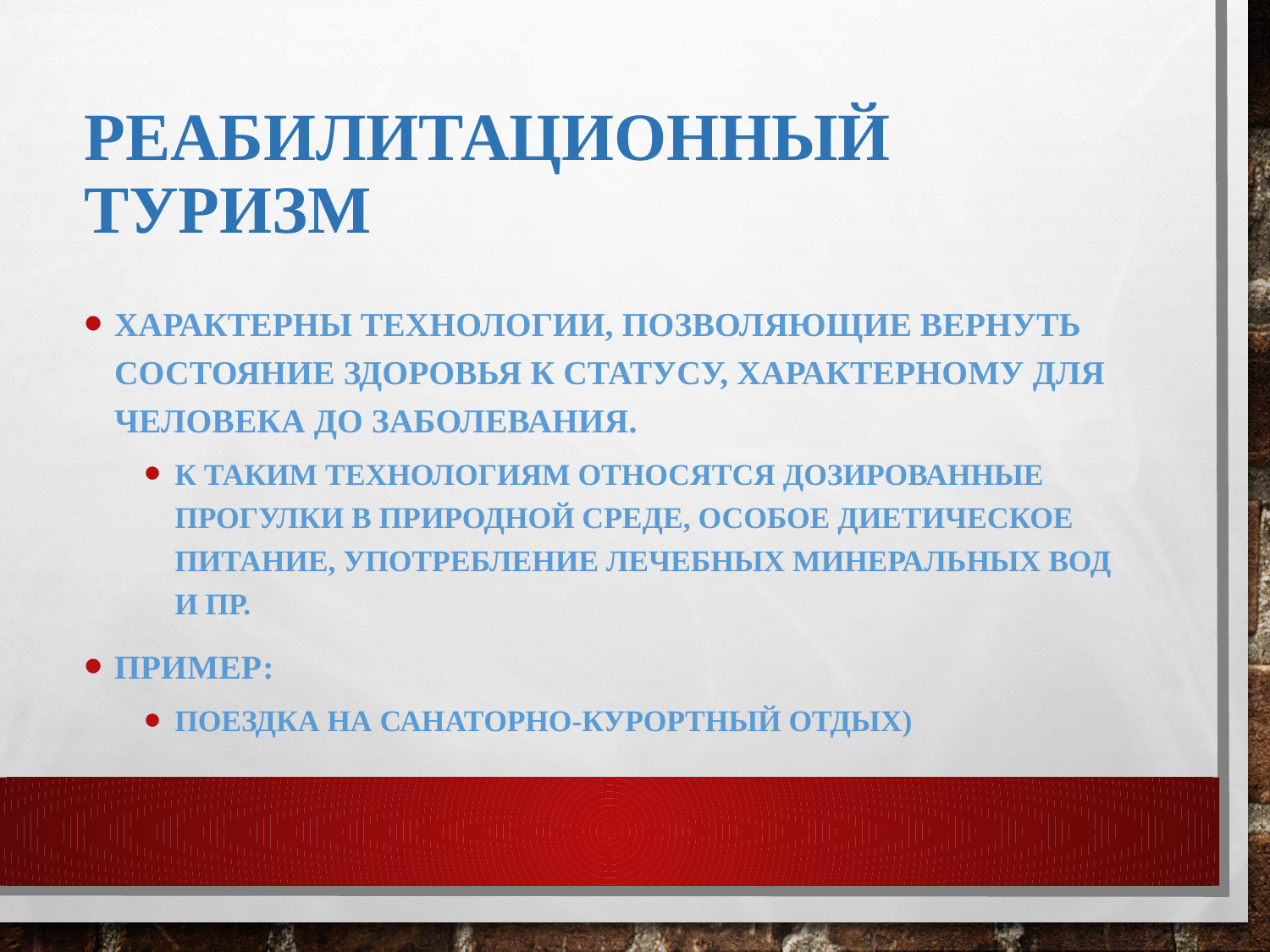

# Реабилитационный туризм
характерны технологии, позволяющие вернуть состояние здоровья к статусу, характерному для человека до заболевания.
К таким технологиям относятся дозированные прогулки в природной среде, особое диетическое питание, употребление лечебных минеральных вод и пр.
Пример:
поездка на санаторно-курортный отдых)